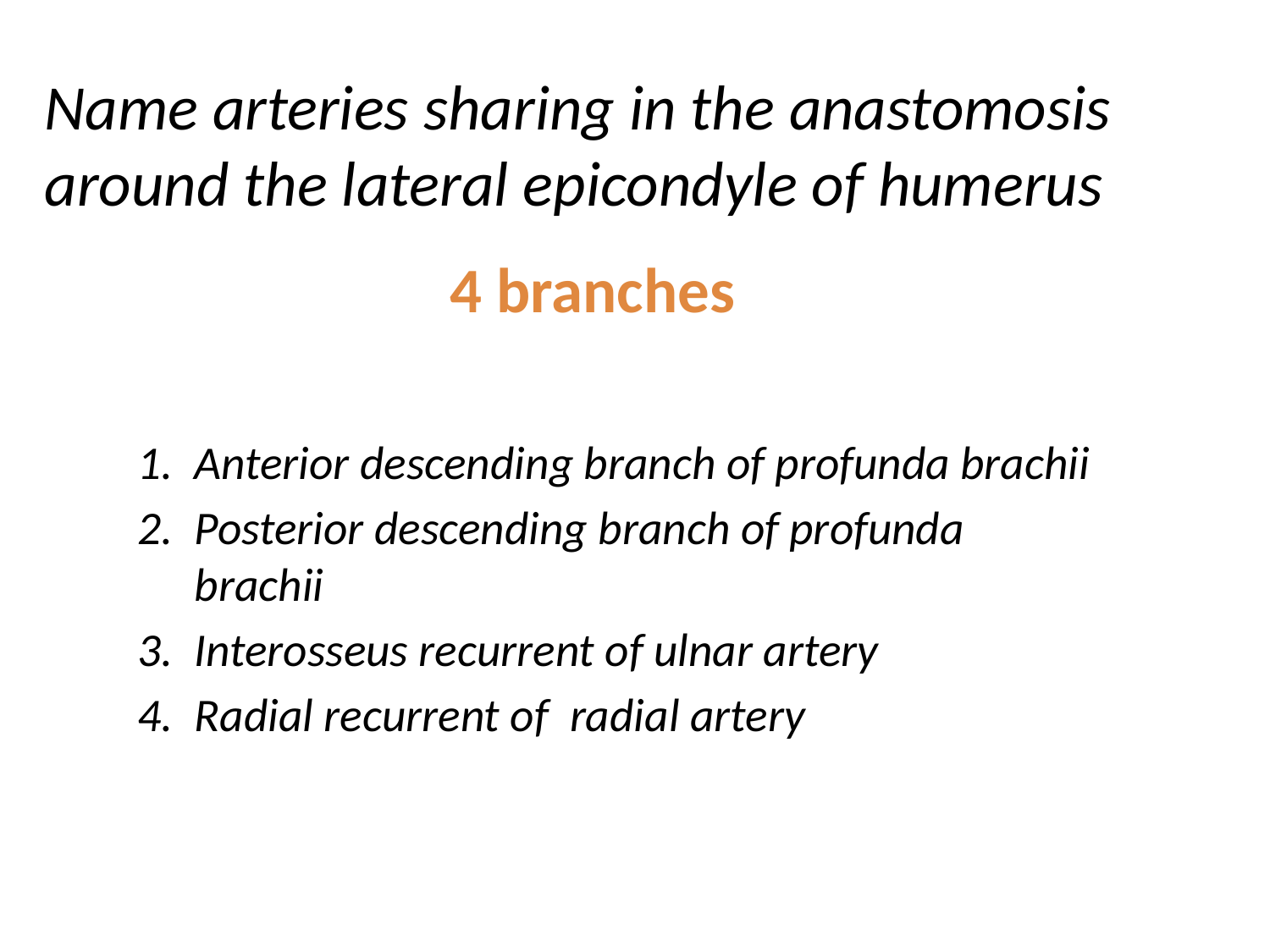

# Name arteries sharing in the anastomosis around the lateral epicondyle of humerus
4 branches

Anterior descending branch of profunda brachii
Posterior descending branch of profunda brachii
Interosseus recurrent of ulnar artery
Radial recurrent of  radial artery